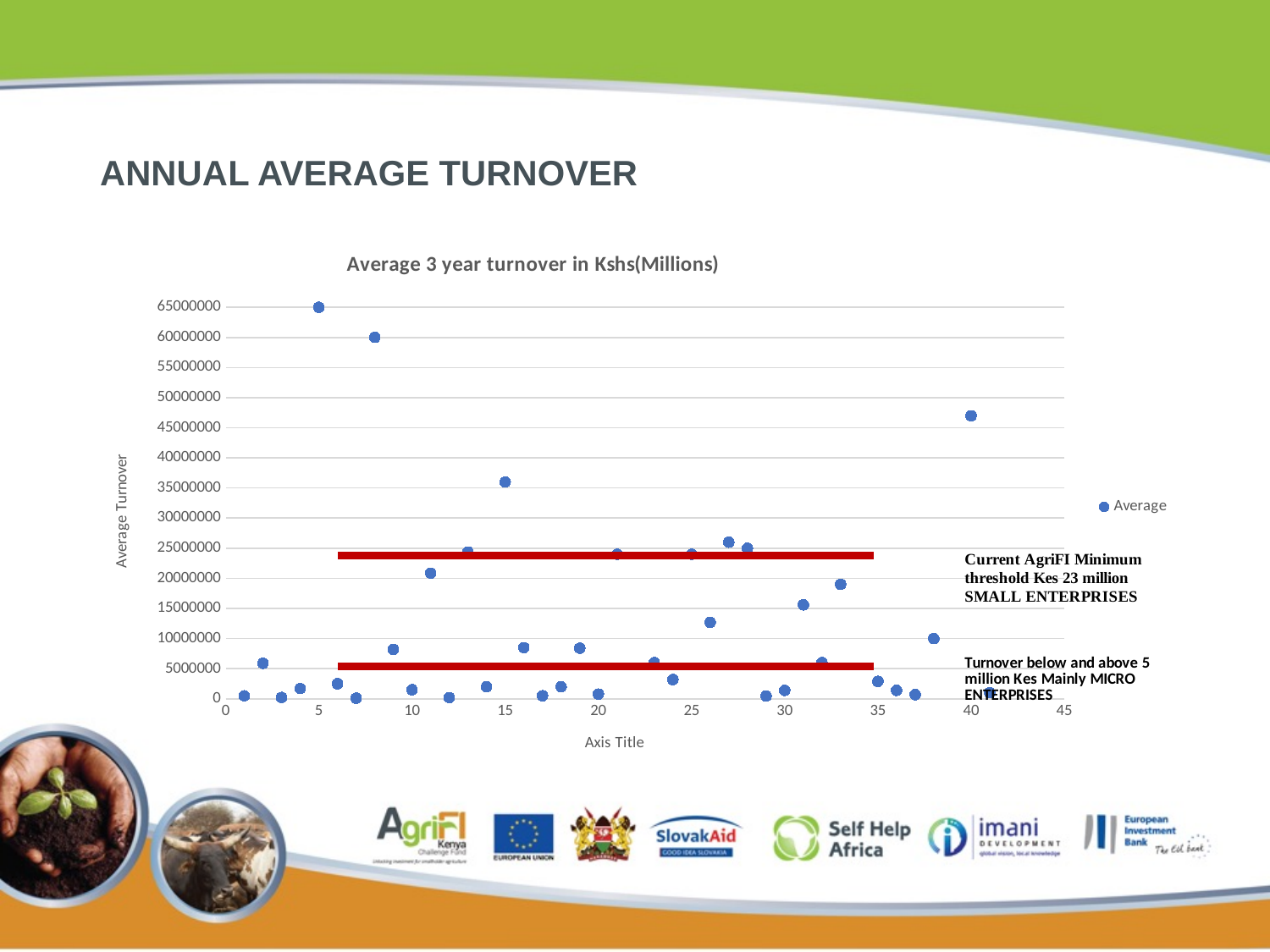

# ANNUAL AVERAGE TURNOVER

### Chart: Average 3 year turnover in Kshs(Millions)

| Category | Average |
|---|---|